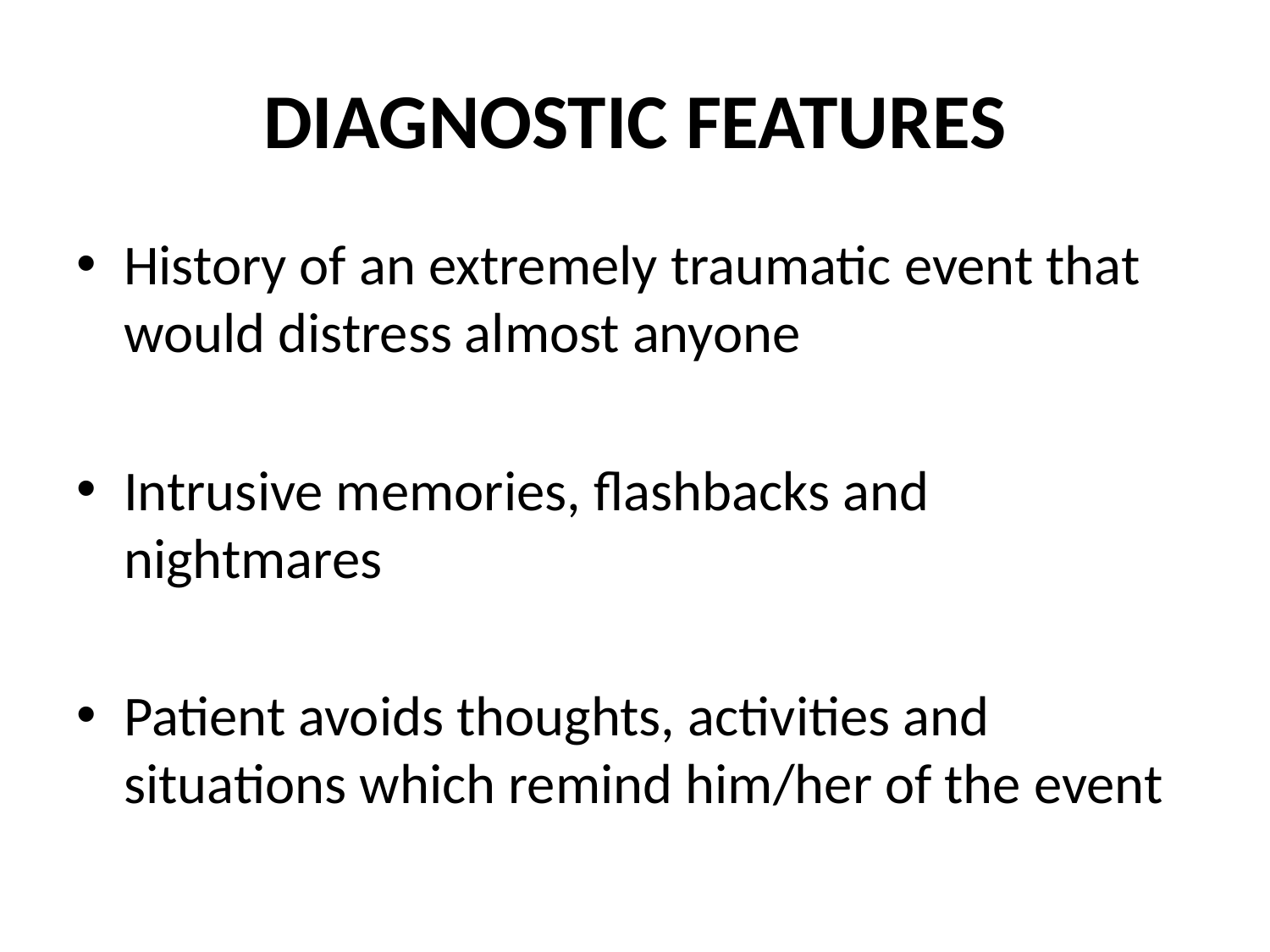

# DIAGNOSTIC FEATURES
History of an extremely traumatic event that would distress almost anyone

Intrusive memories, flashbacks and nightmares

Patient avoids thoughts, activities and situations which remind him/her of the event